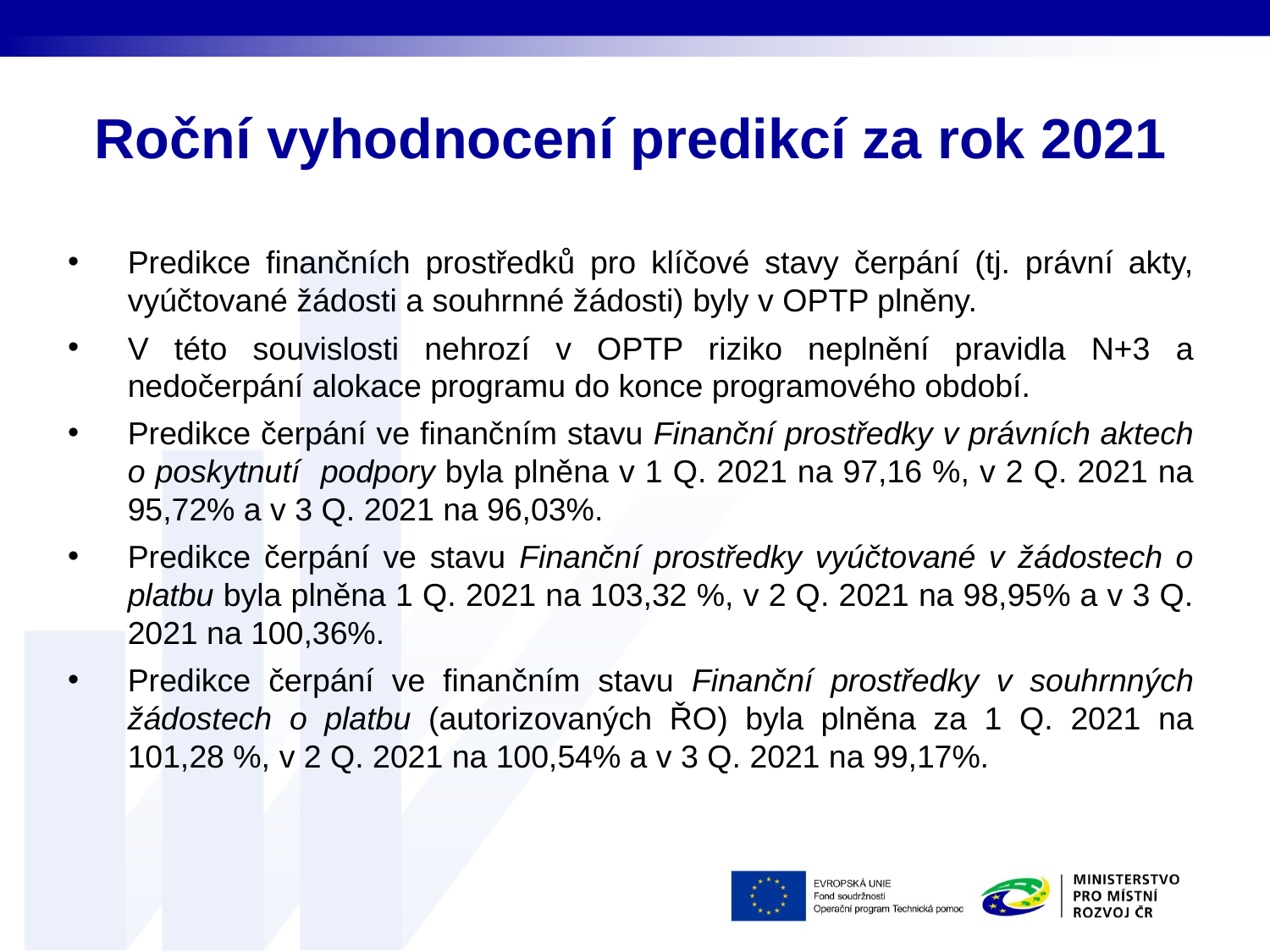

# Roční vyhodnocení predikcí za rok 2021
Predikce finančních prostředků pro klíčové stavy čerpání (tj. právní akty, vyúčtované žádosti a souhrnné žádosti) byly v OPTP plněny.
V této souvislosti nehrozí v OPTP riziko neplnění pravidla N+3 a nedočerpání alokace programu do konce programového období.
Predikce čerpání ve finančním stavu Finanční prostředky v právních aktech o poskytnutí  podpory byla plněna v 1 Q. 2021 na 97,16 %, v 2 Q. 2021 na 95,72% a v 3 Q. 2021 na 96,03%.
Predikce čerpání ve stavu Finanční prostředky vyúčtované v žádostech o platbu byla plněna 1 Q. 2021 na 103,32 %, v 2 Q. 2021 na 98,95% a v 3 Q. 2021 na 100,36%.
Predikce čerpání ve finančním stavu Finanční prostředky v souhrnných žádostech o platbu (autorizovaných ŘO) byla plněna za 1 Q. 2021 na 101,28 %, v 2 Q. 2021 na 100,54% a v 3 Q. 2021 na 99,17%.